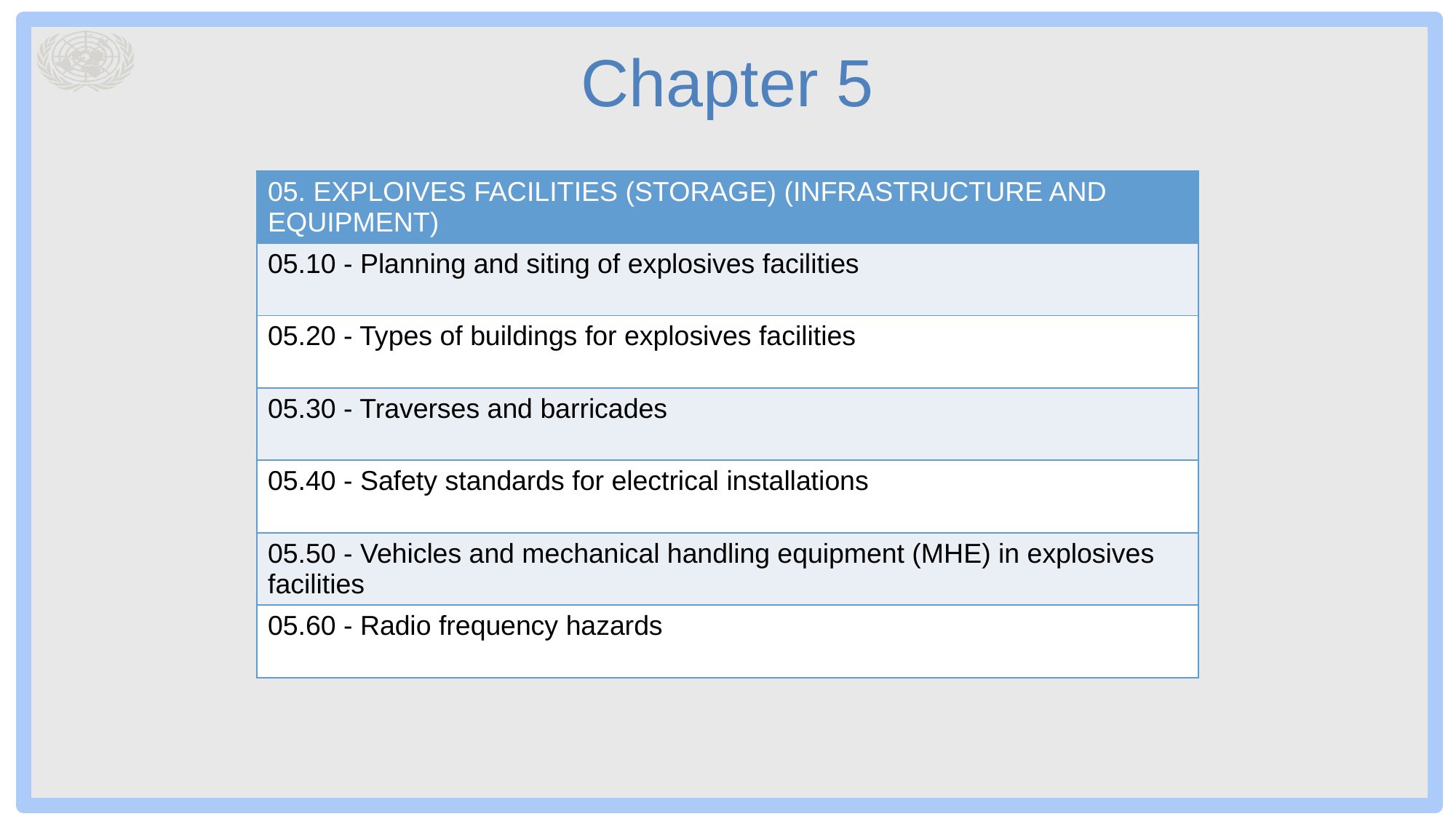

# Chapter 5
| 05. EXPLOIVES FACILITIES (STORAGE) (INFRASTRUCTURE AND EQUIPMENT) |
| --- |
| 05.10 - Planning and siting of explosives facilities |
| 05.20 - Types of buildings for explosives facilities |
| 05.30 - Traverses and barricades |
| 05.40 - Safety standards for electrical installations |
| 05.50 - Vehicles and mechanical handling equipment (MHE) in explosives facilities |
| 05.60 - Radio frequency hazards |